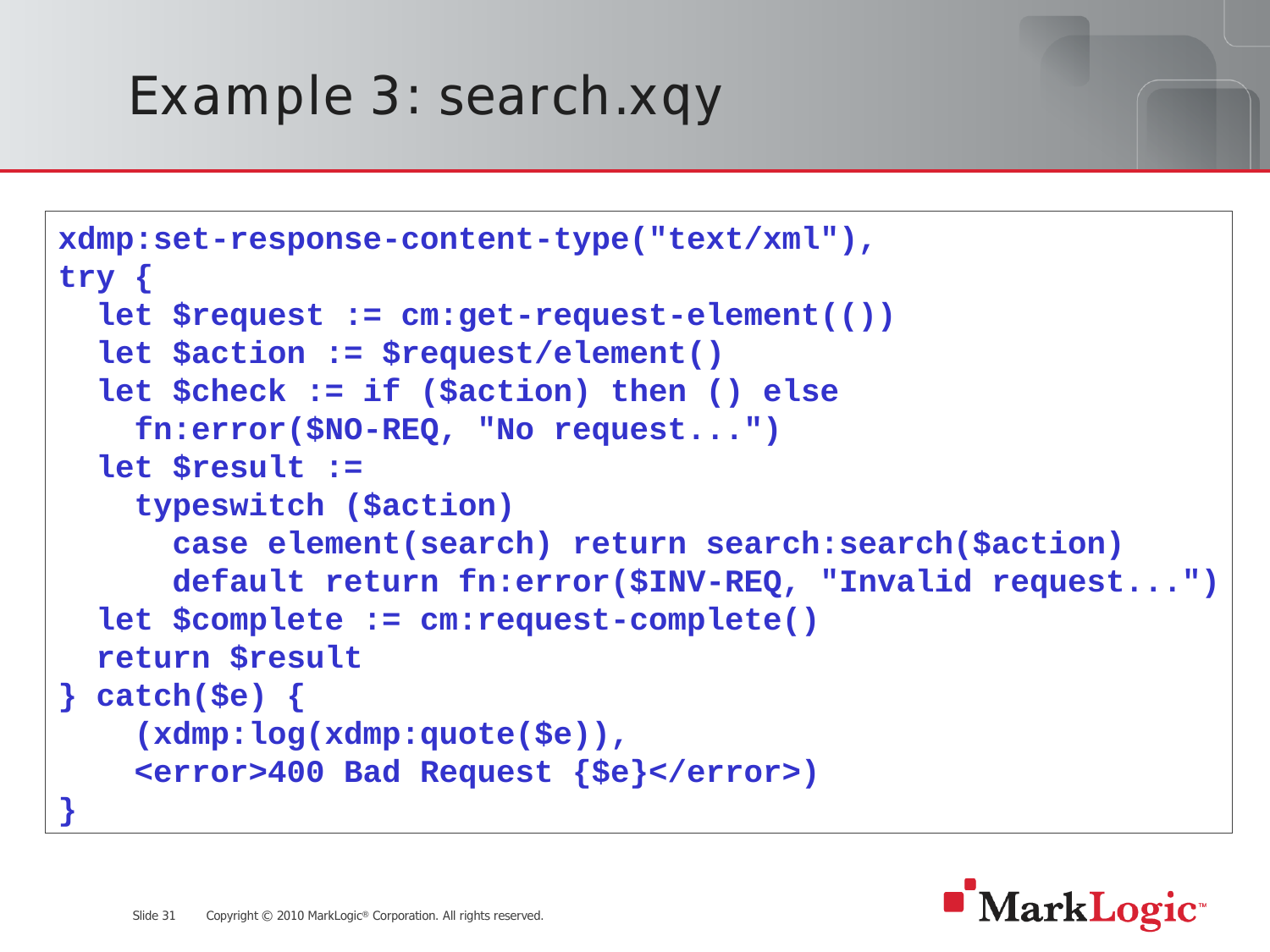

# Example 3: search.xqy
xdmp:set-response-content-type("text/xml"),
try {
  let $request := cm:get-request-element(())
  let $action := $request/element()
  let $check := if ($action) then () else
    fn:error($NO-REQ, "No request...")
  let $result :=
    typeswitch ($action)
      case element(search) return search:search($action)
      default return fn:error($INV-REQ, "Invalid request...")
  let $complete := cm:request-complete()
  return $result
} catch($e) {
    (xdmp:log(xdmp:quote($e)),
    <error>400 Bad Request {$e}</error>)
}